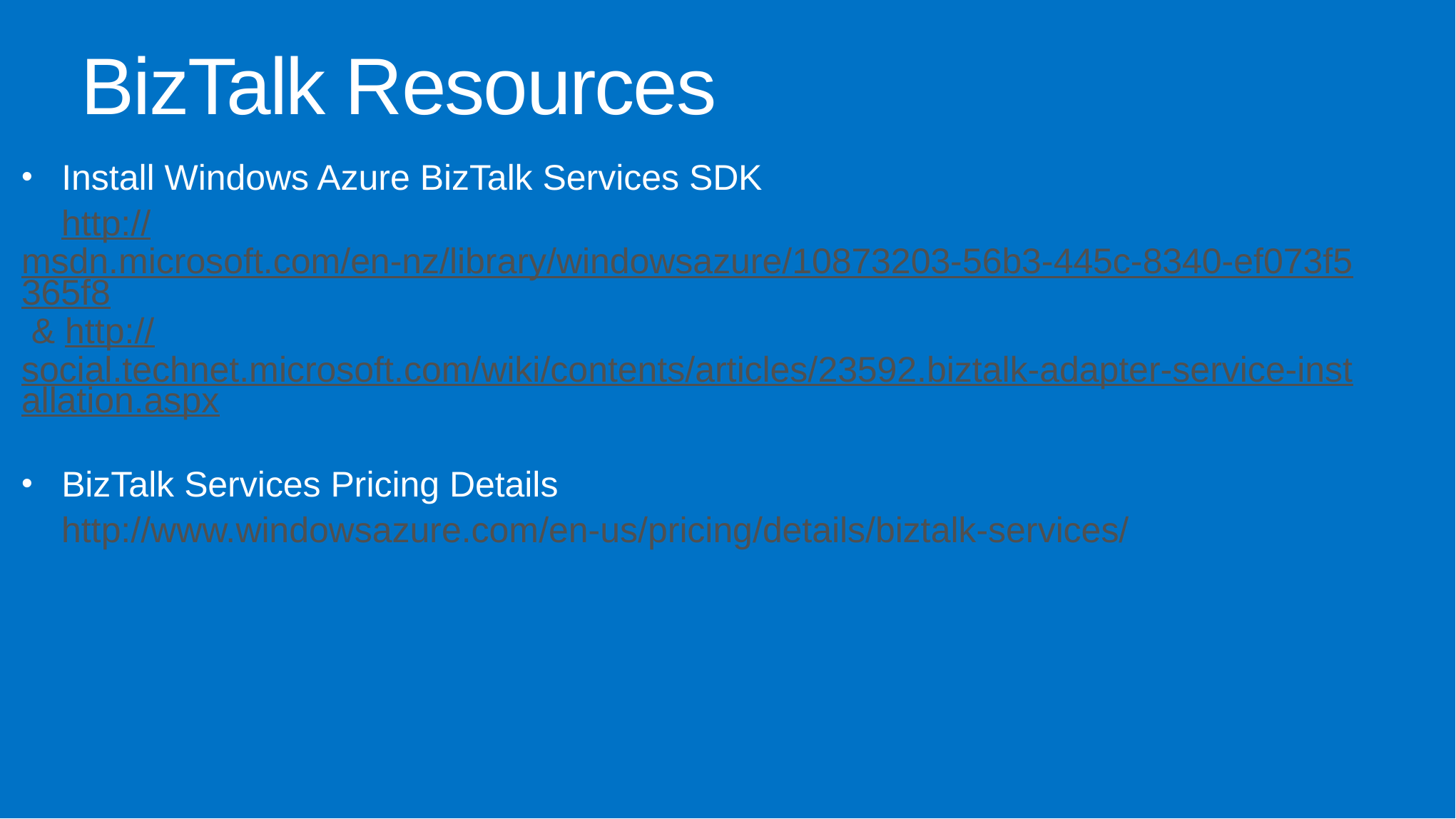

BizTalk Resources
Install Windows Azure BizTalk Services SDK
    http://msdn.microsoft.com/en-nz/library/windowsazure/10873203-56b3-445c-8340-ef073f5365f8 & http://social.technet.microsoft.com/wiki/contents/articles/23592.biztalk-adapter-service-installation.aspx
BizTalk Services Pricing Details
    http://www.windowsazure.com/en-us/pricing/details/biztalk-services/